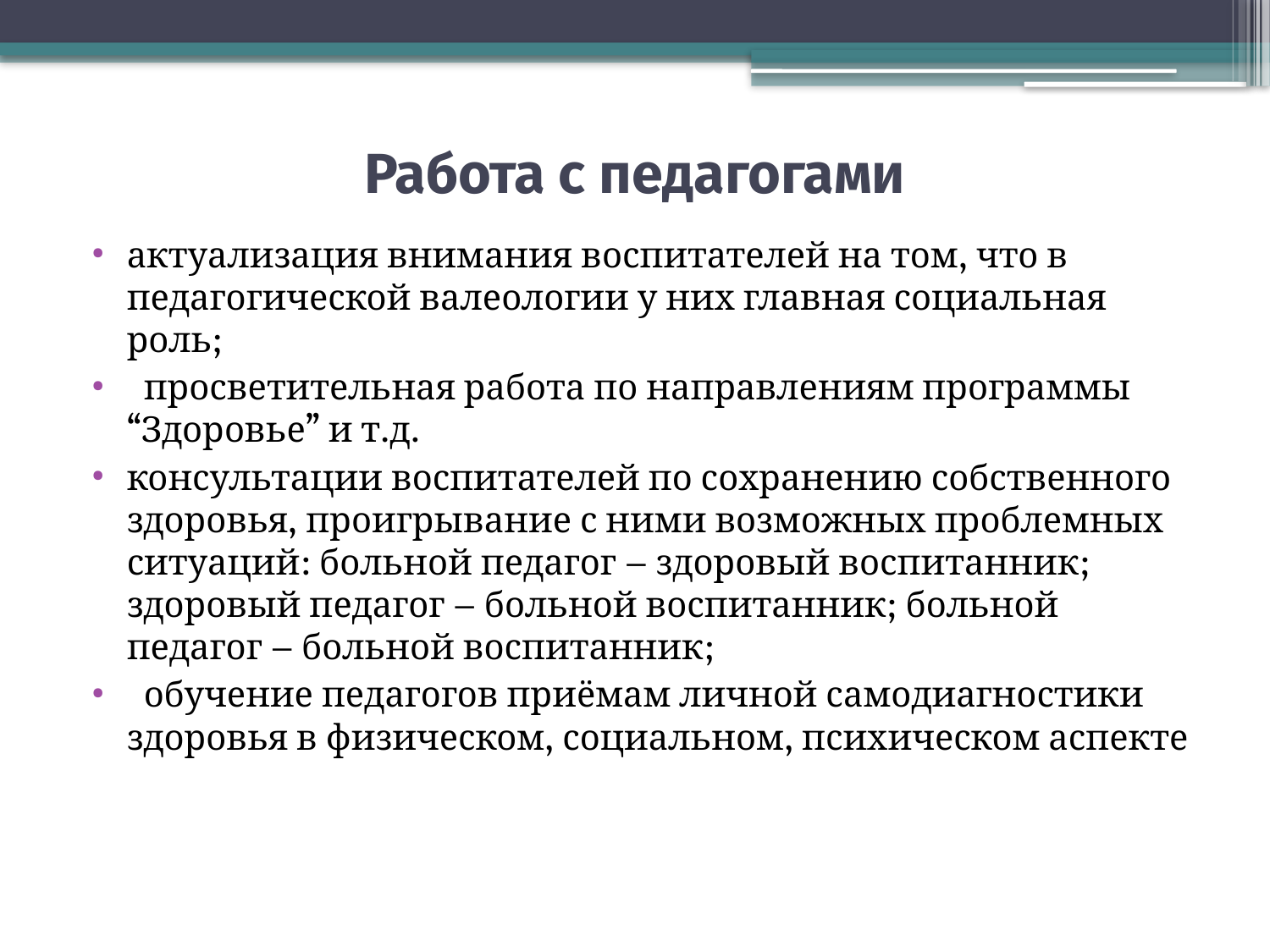

# Работа с педагогами
актуализация внимания воспитателей на том, что в педагогической валеологии у них главная социальная роль;
  просветительная работа по направлениям программы “Здоровье” и т.д.
консультации воспитателей по сохранению собственного здоровья, проигрывание с ними возможных проблемных ситуаций: больной педагог – здоровый воспитанник; здоровый педагог – больной воспитанник; больной педагог – больной воспитанник;
  обучение педагогов приёмам личной самодиагностики здоровья в физическом, социальном, психическом аспекте